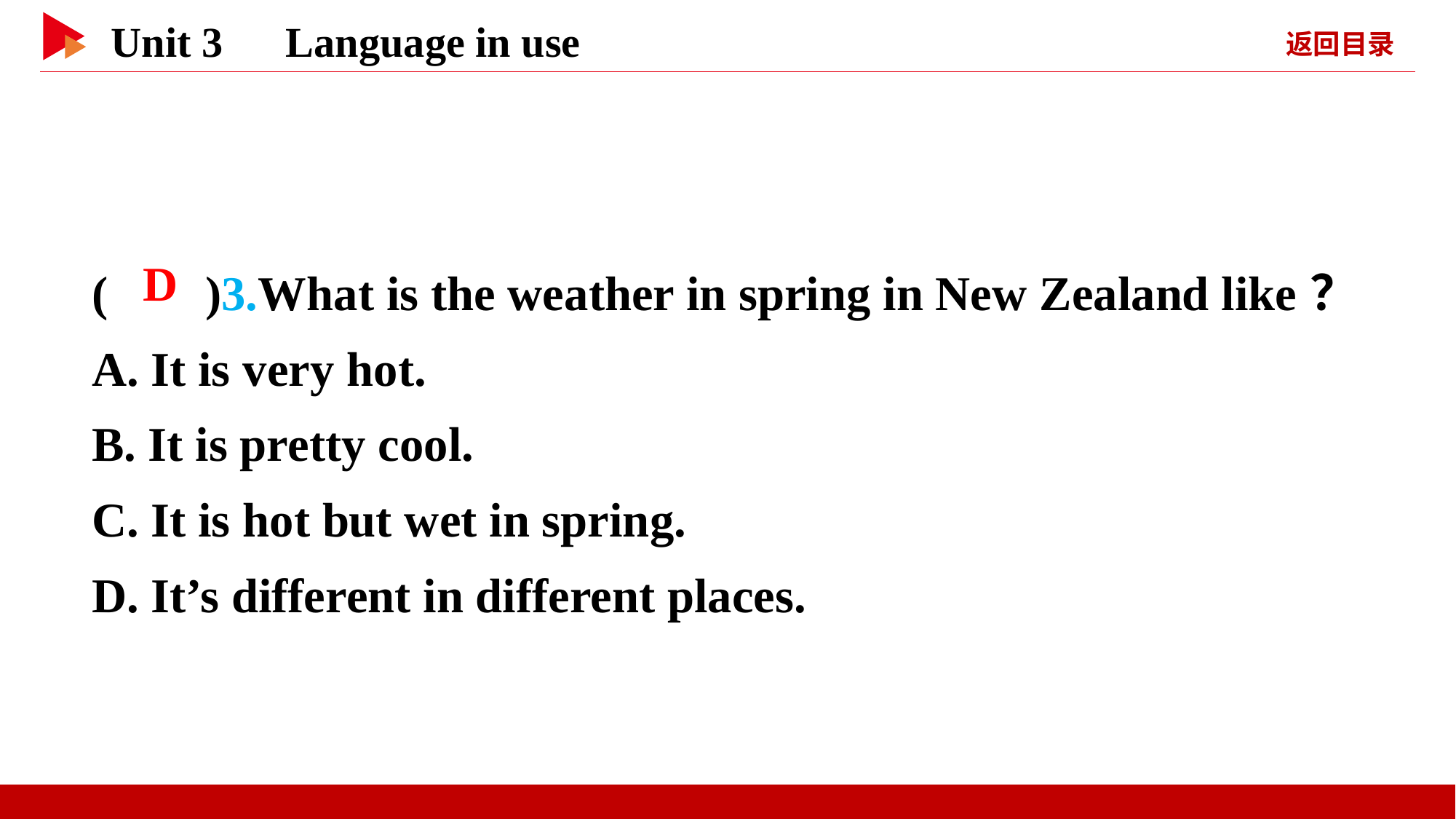

(        )3.What is the weather in spring in New Zealand like？
A. It is very hot.
B. It is pretty cool.
C. It is hot but wet in spring.
D. It’s different in different places.
   D